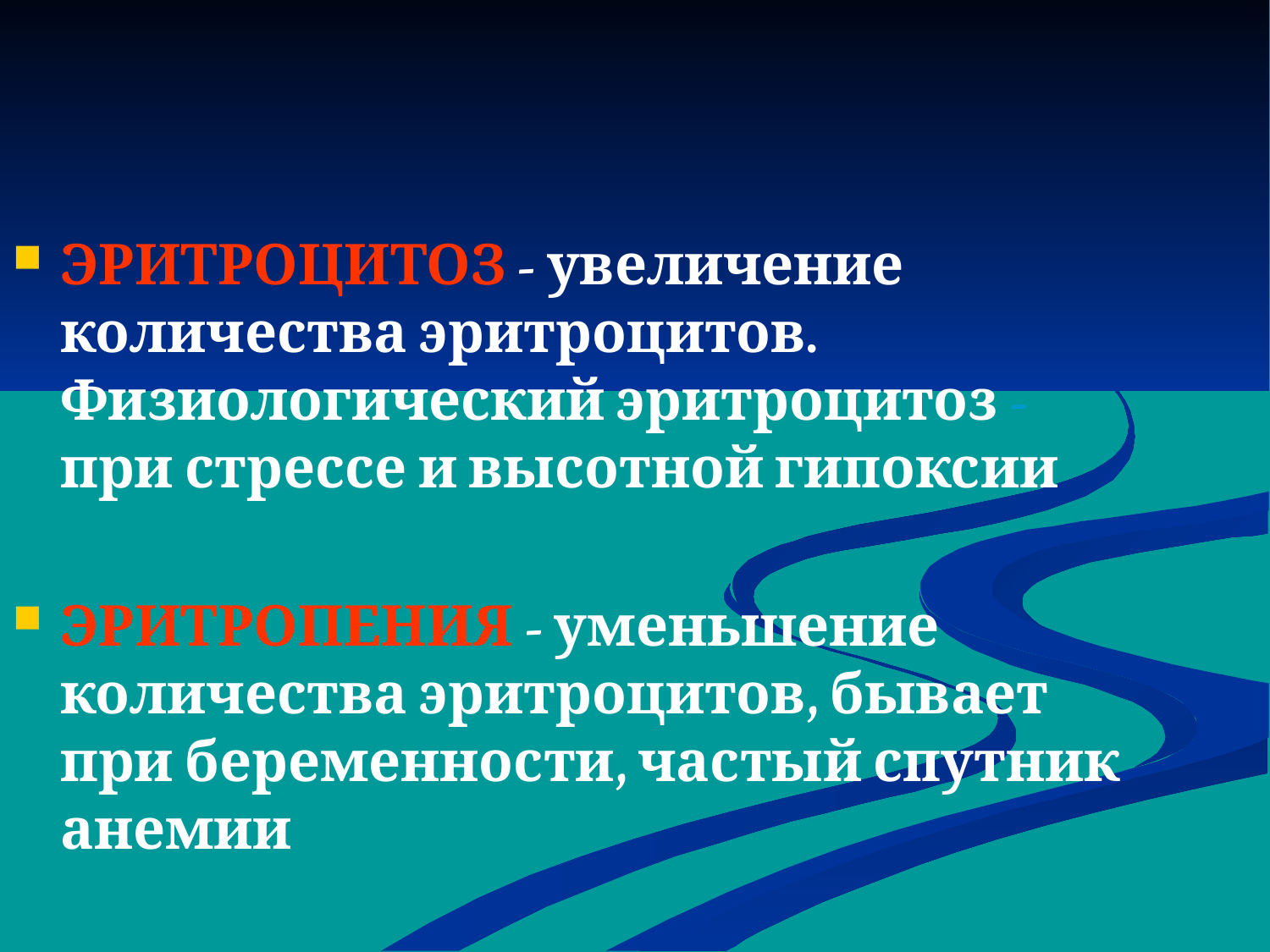

ЭРИТРОЦИТОЗ - увеличение количества эритроцитов. Физиологический эритроцитоз - при стрессе и высотной гипоксии

ЭРИТРОПЕНИЯ - уменьшение количества эритроцитов, бывает при беременности, частый спутник анемии